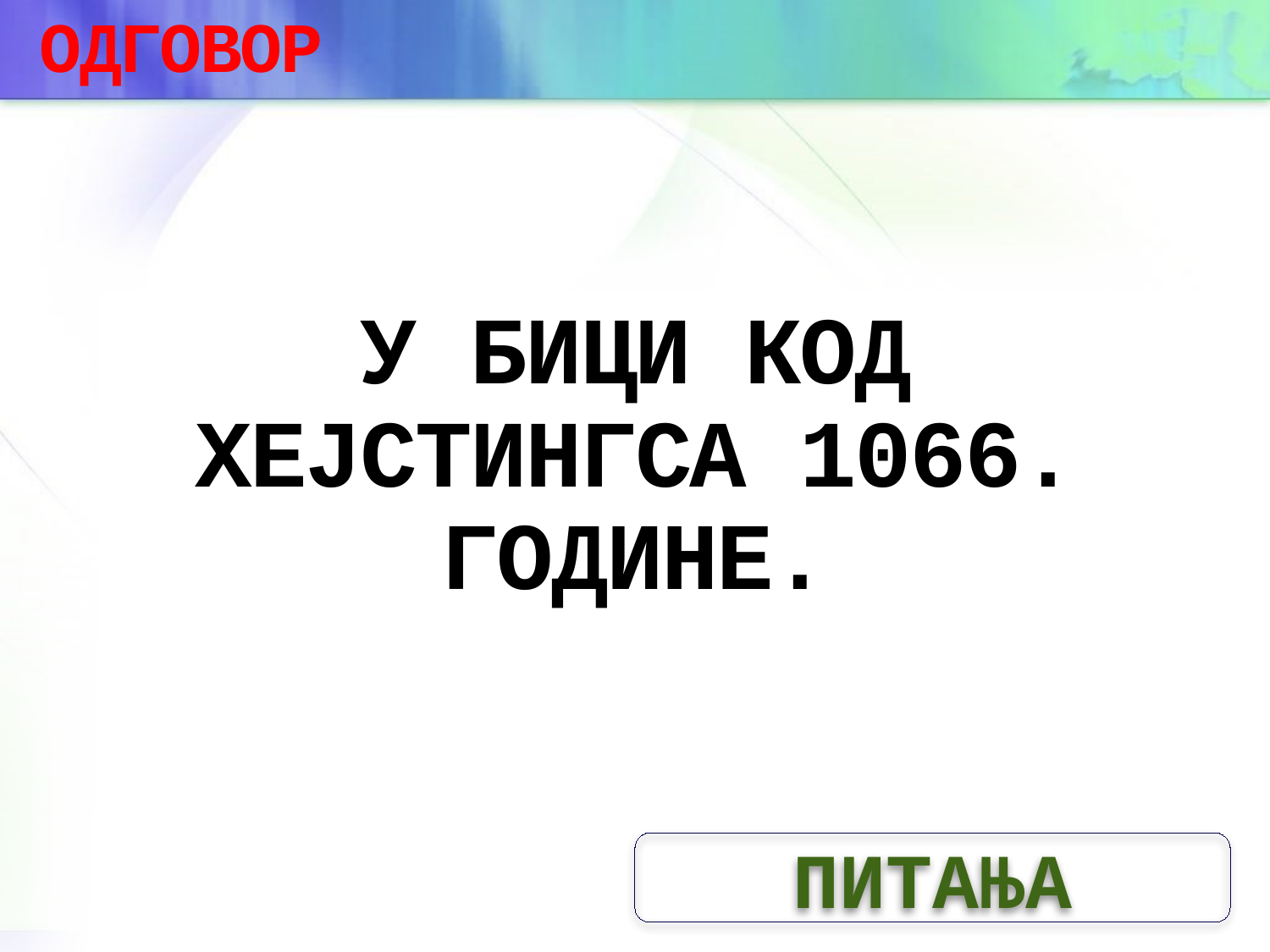

ОДГОВОР
# У БИЦИ КОД ХЕЈСТИНГСА 1066. ГОДИНЕ.
ПИТАЊА